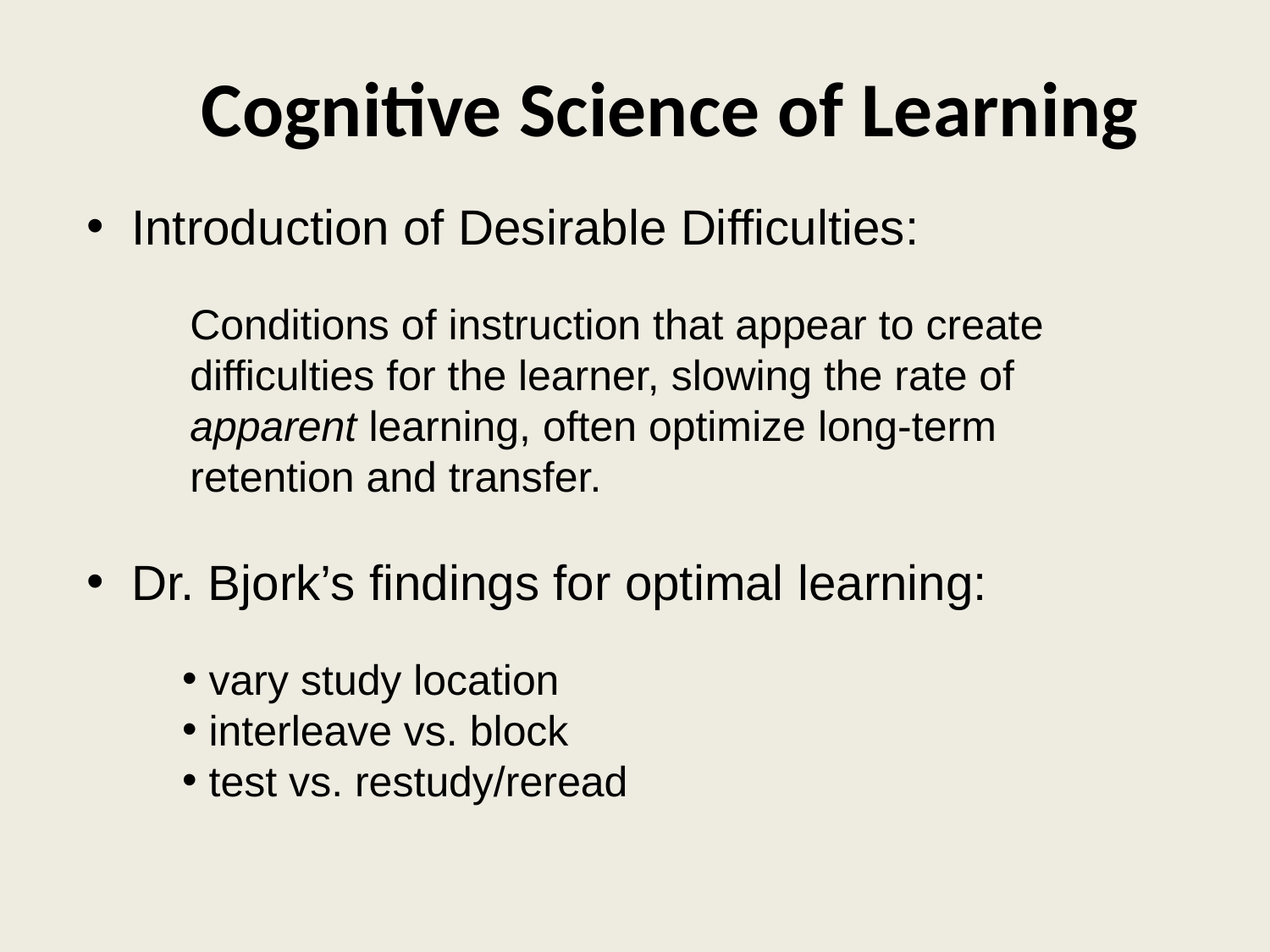

# Cognitive Science of Learning
  Introduction of Desirable Difficulties:

Conditions of instruction that appear to create difficulties for the learner, slowing the rate of apparent learning, often optimize long-term retention and transfer.

  Dr. Bjork’s findings for optimal learning:

 vary study location
 interleave vs. block
 test vs. restudy/reread